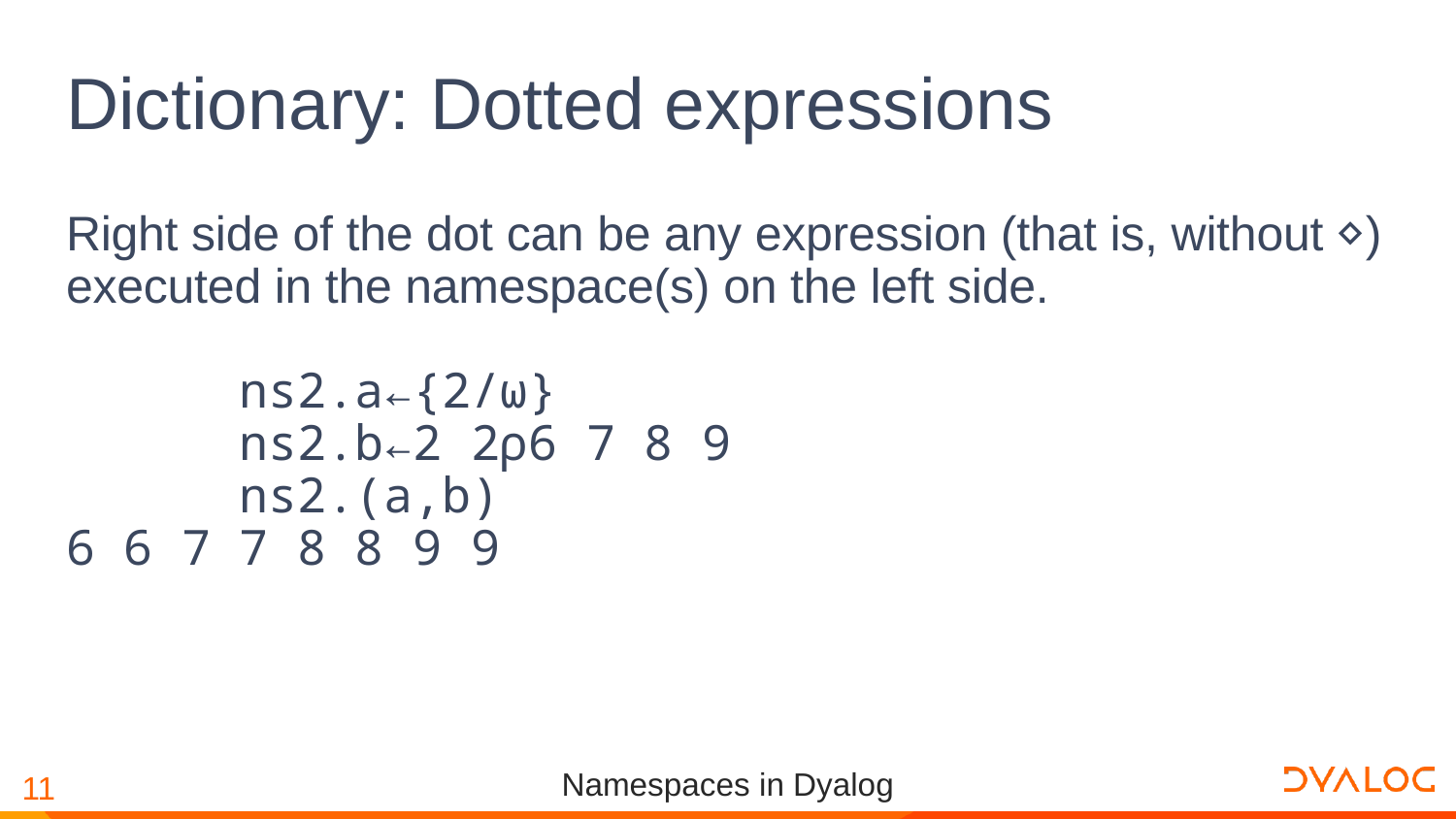

# Dictionary: Dotted expressions
Right side of the dot can be any expression (that is, without ⋄) executed in the namespace(s) on the left side.

      ns2.a←{2/⍵}
      ns2.b←2 2⍴6 7 8 9
      ns2.(a,b)
6 6 7 7 8 8 9 9